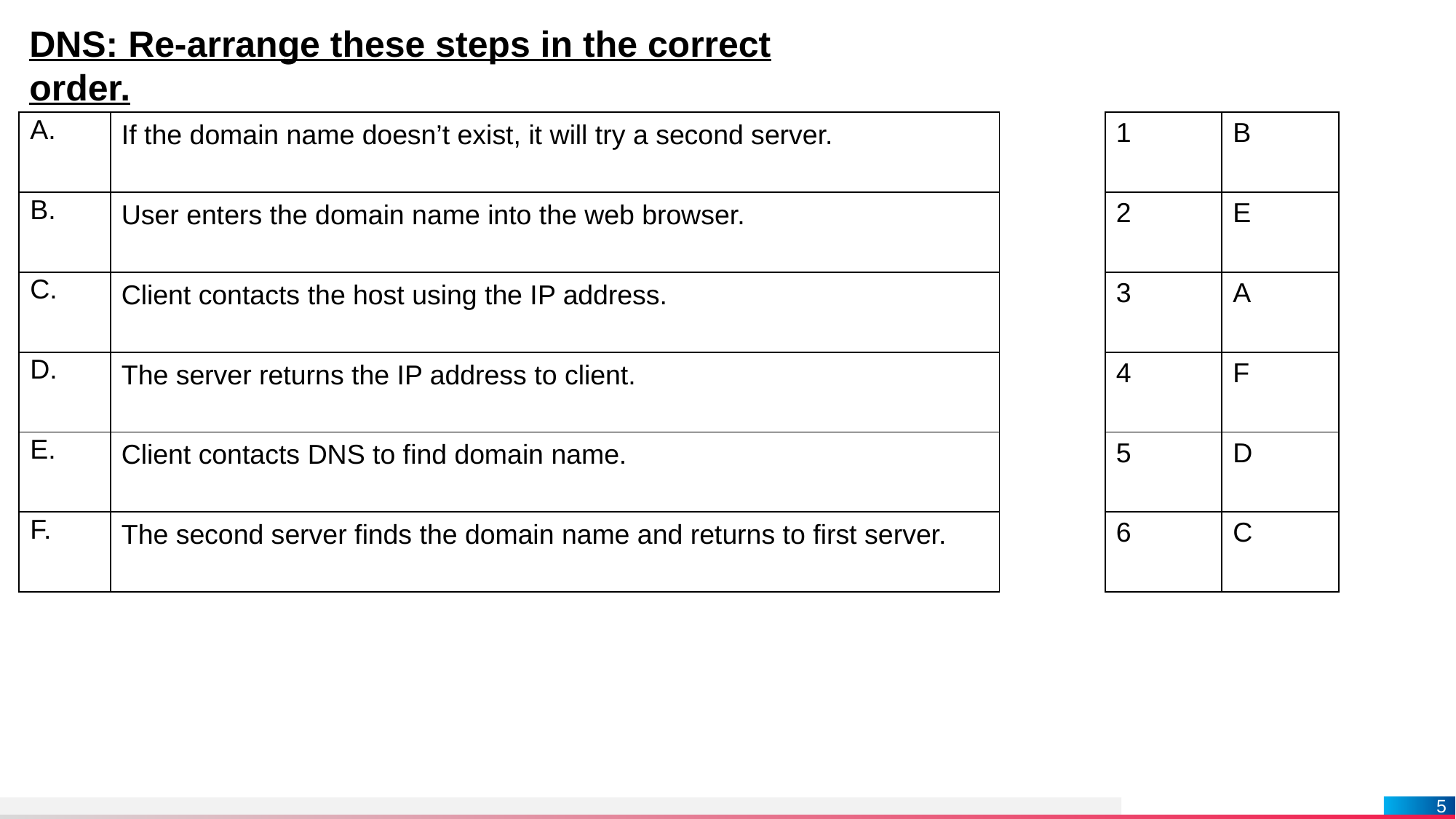

DNS: Re-arrange these steps in the correct order.
| 1 | B |
| --- | --- |
| 2 | E |
| 3 | A |
| 4 | F |
| 5 | D |
| 6 | C |
| A. | If the domain name doesn’t exist, it will try a second server. |
| --- | --- |
| B. | User enters the domain name into the web browser. |
| C. | Client contacts the host using the IP address. |
| D. | The server returns the IP address to client. |
| E. | Client contacts DNS to find domain name. |
| F. | The second server finds the domain name and returns to first server. |
5